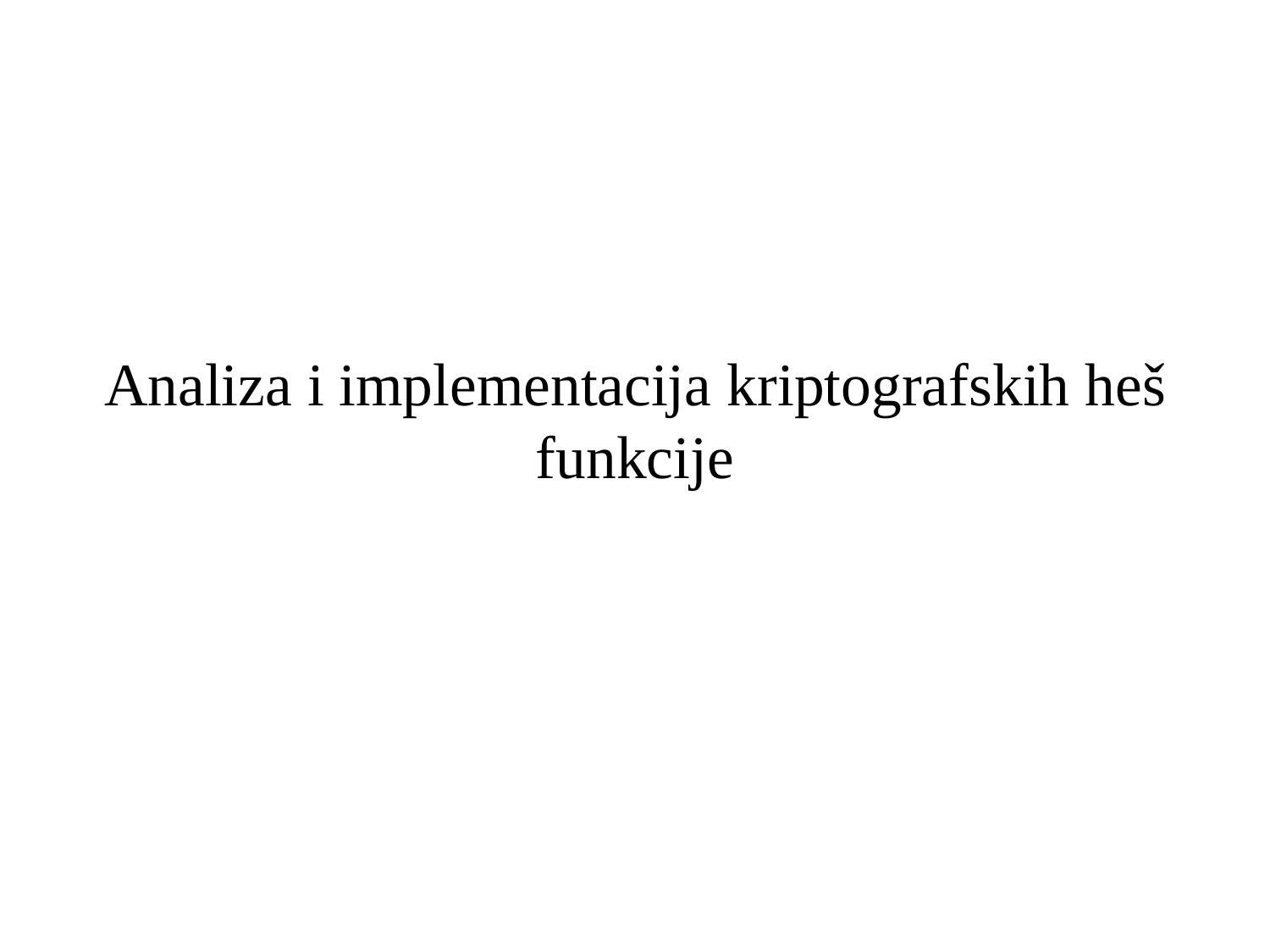

# Analiza i implementacija kriptografskih heš funkcije